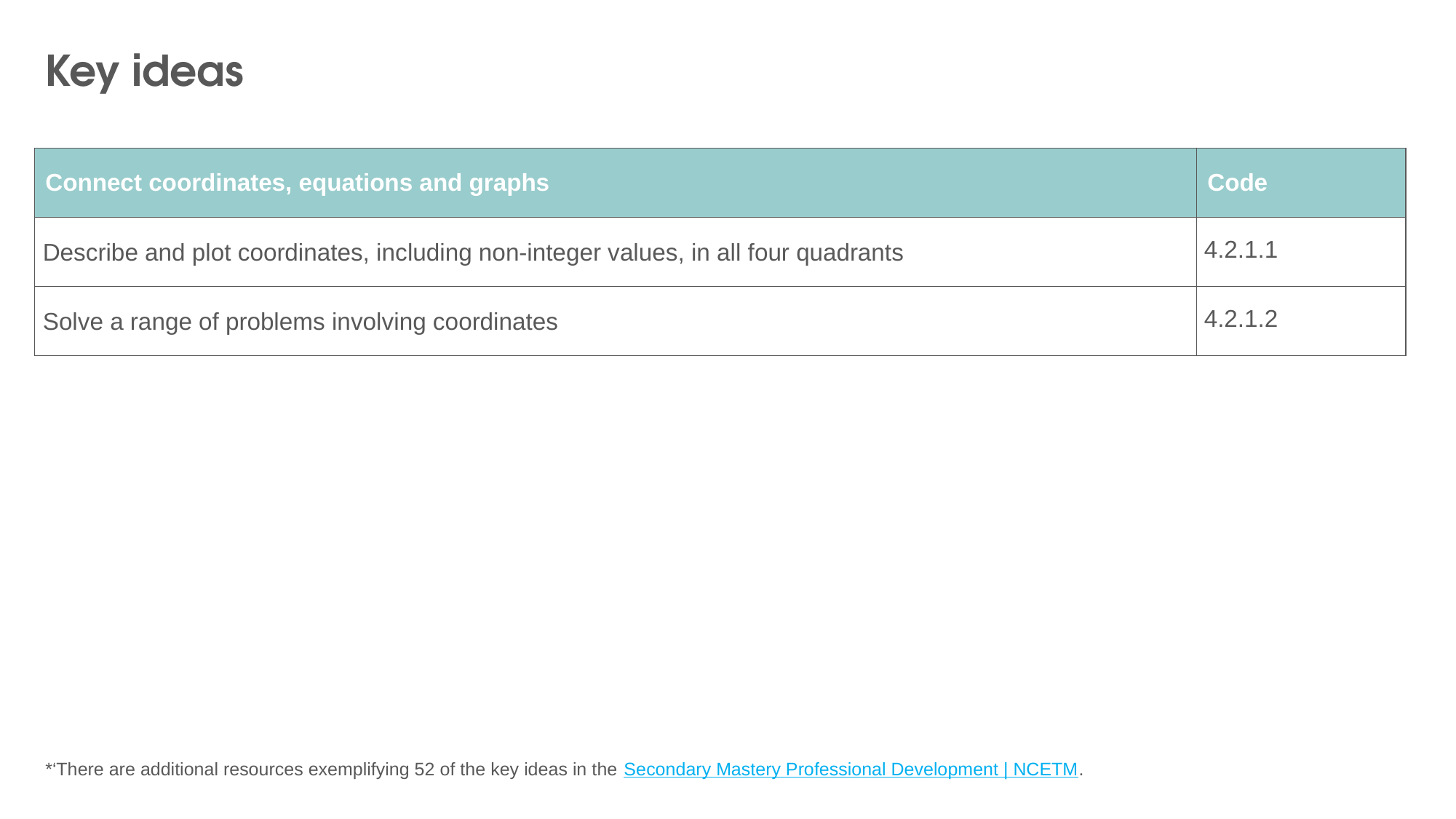

Key ideas
| Connect coordinates, equations and graphs | Code |
| --- | --- |
| Describe and plot coordinates, including non-integer values, in all four quadrants | 4.2.1.1 |
| Solve a range of problems involving coordinates | 4.2.1.2 |
*‘There are additional resources exemplifying 52 of the key ideas in the Secondary Mastery Professional Development | NCETM.